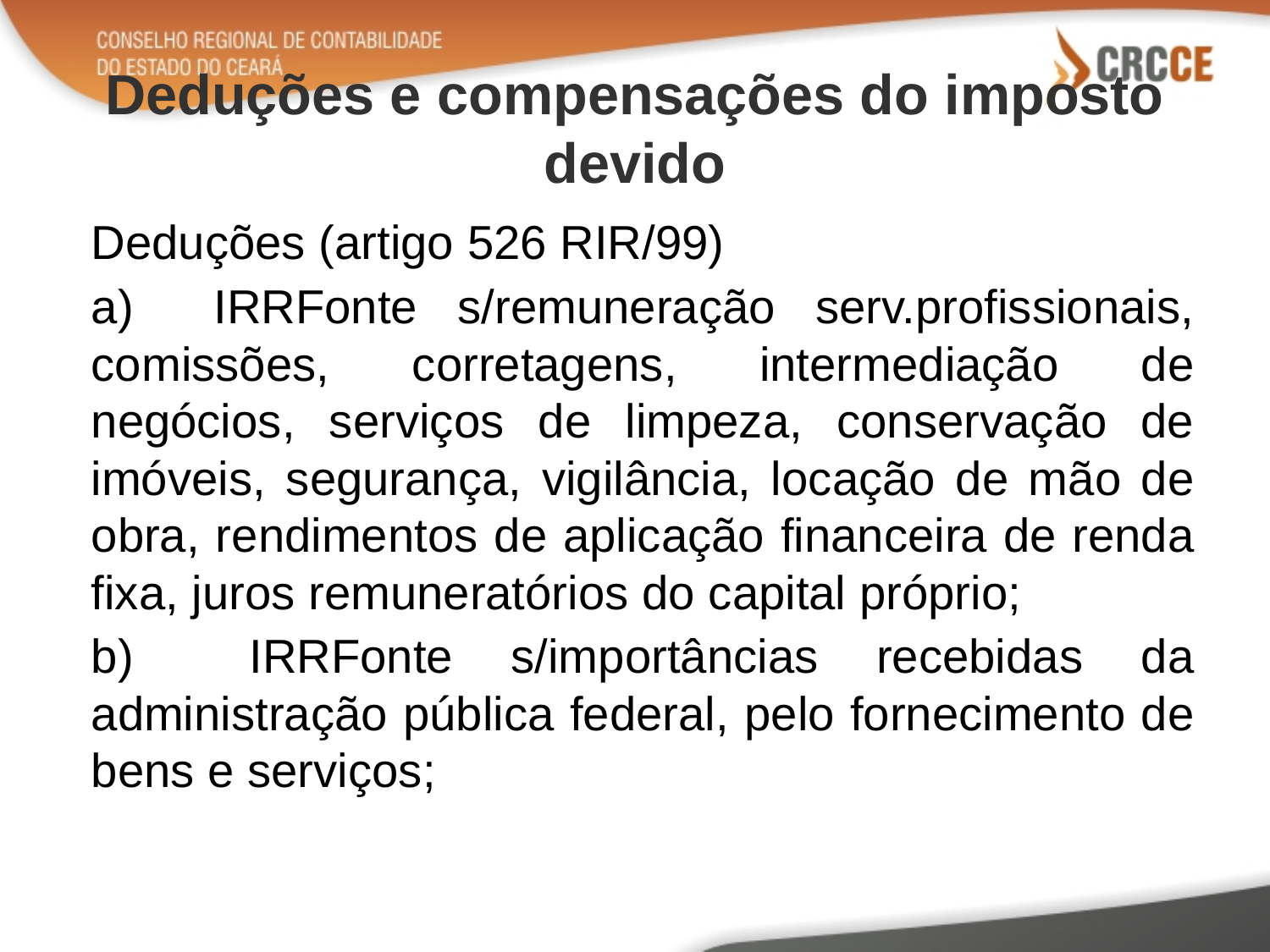

# Deduções e compensações do imposto devido
Deduções (artigo 526 RIR/99)
a)  IRRFonte s/remuneração serv.profissionais, comissões, corretagens, intermediação de negócios, serviços de limpeza, conservação de imóveis, segurança, vigilância, locação de mão de obra, rendimentos de aplicação financeira de renda fixa, juros remuneratórios do capital próprio;
b)  IRRFonte s/importâncias recebidas da administração pública federal, pelo fornecimento de bens e serviços;